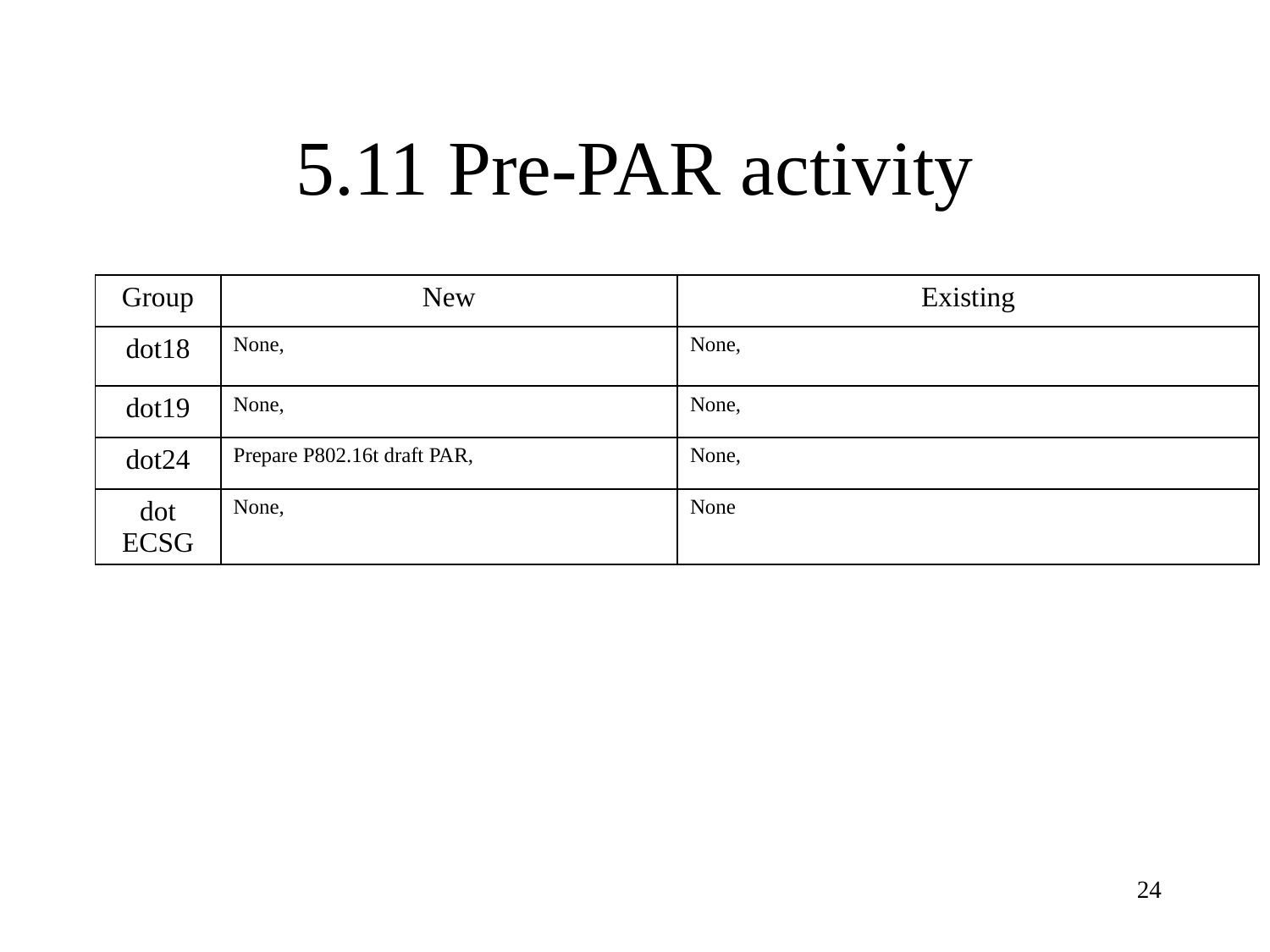

# 5.11 Pre-PAR activity
| Group | New | Existing |
| --- | --- | --- |
| dot18 | None, | None, |
| dot19 | None, | None, |
| dot24 | Prepare P802.16t draft PAR, | None, |
| dot ECSG | None, | None |
24